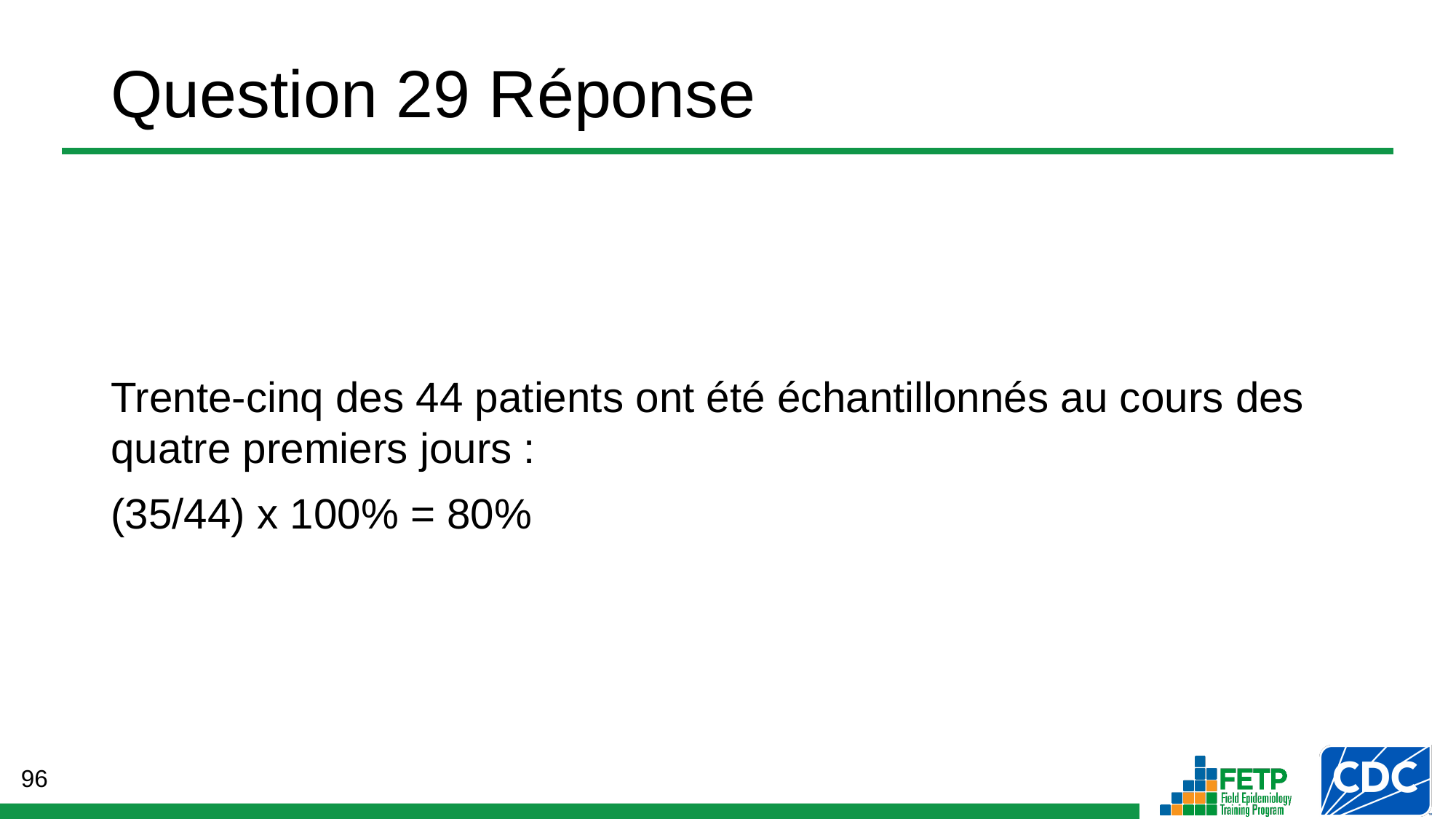

# Question 29 Réponse
Trente-cinq des 44 patients ont été échantillonnés au cours des quatre premiers jours :
(35/44) x 100% = 80%